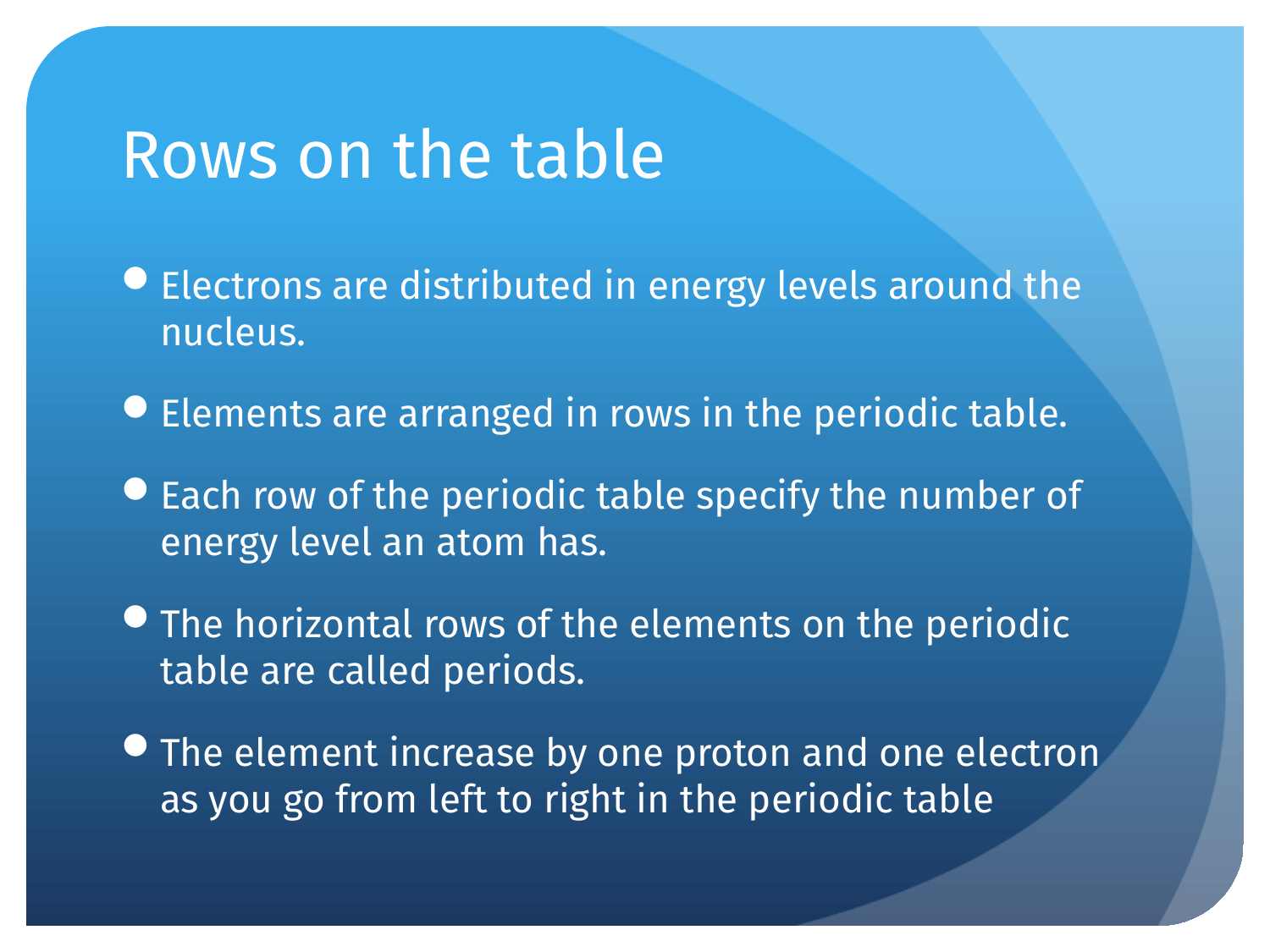

# Rows on the table
Electrons are distributed in energy levels around the nucleus.
Elements are arranged in rows in the periodic table.
Each row of the periodic table specify the number of energy level an atom has.
The horizontal rows of the elements on the periodic table are called periods.
The element increase by one proton and one electron as you go from left to right in the periodic table